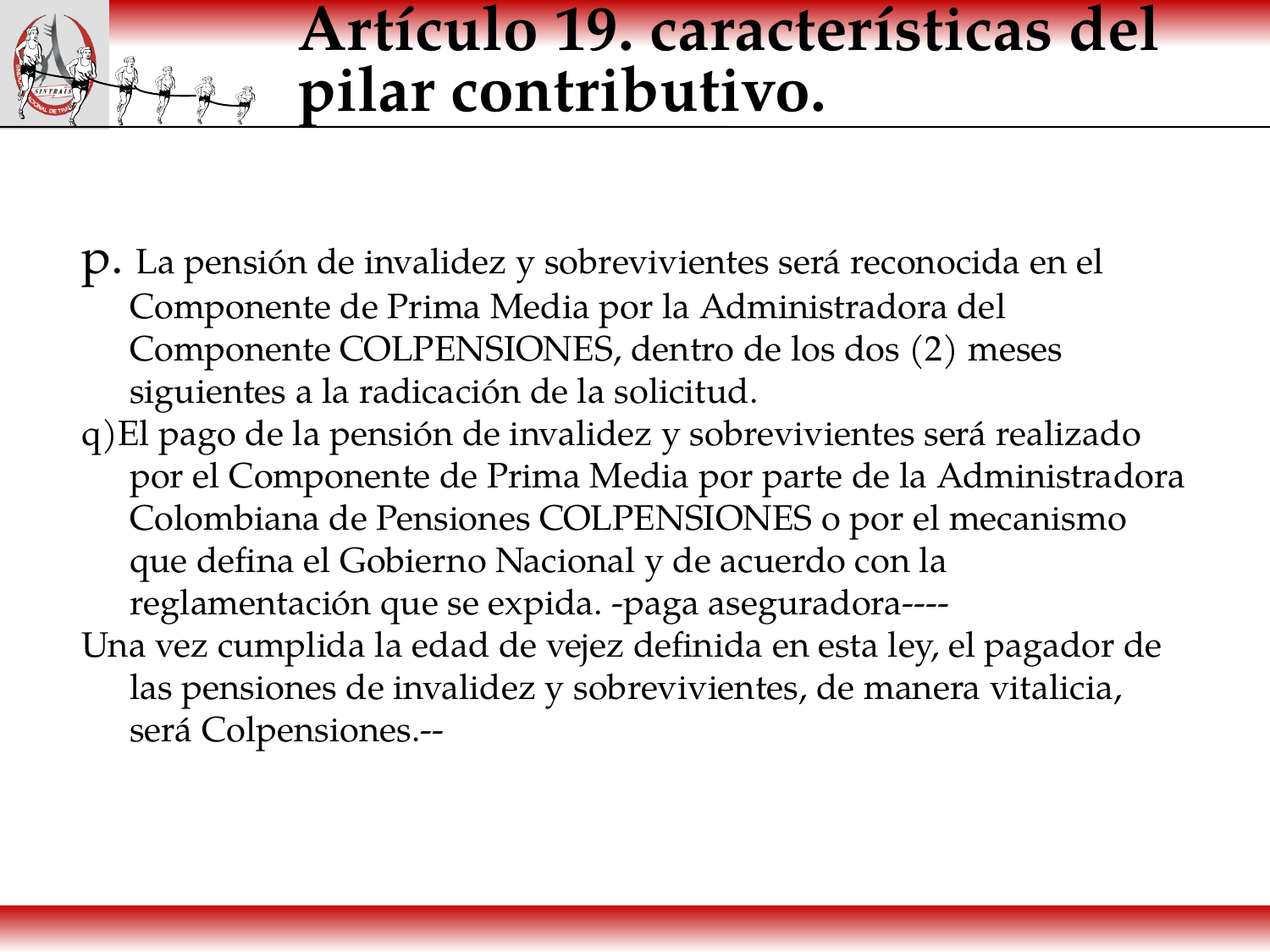

# Artículo 19. características del pilar contributivo.

p. La pensión de invalidez y sobrevivientes será reconocida en el Componente de Prima Media por la Administradora del Componente COLPENSIONES, dentro de los dos (2) meses siguientes a la radicación de la solicitud.
q)El pago de la pensión de invalidez y sobrevivientes será realizado por el Componente de Prima Media por parte de la Administradora Colombiana de Pensiones COLPENSIONES o por el mecanismo que defina el Gobierno Nacional y de acuerdo con la reglamentación que se expida. -paga aseguradora----
Una vez cumplida la edad de vejez definida en esta ley, el pagador de las pensiones de invalidez y sobrevivientes, de manera vitalicia, será Colpensiones.--